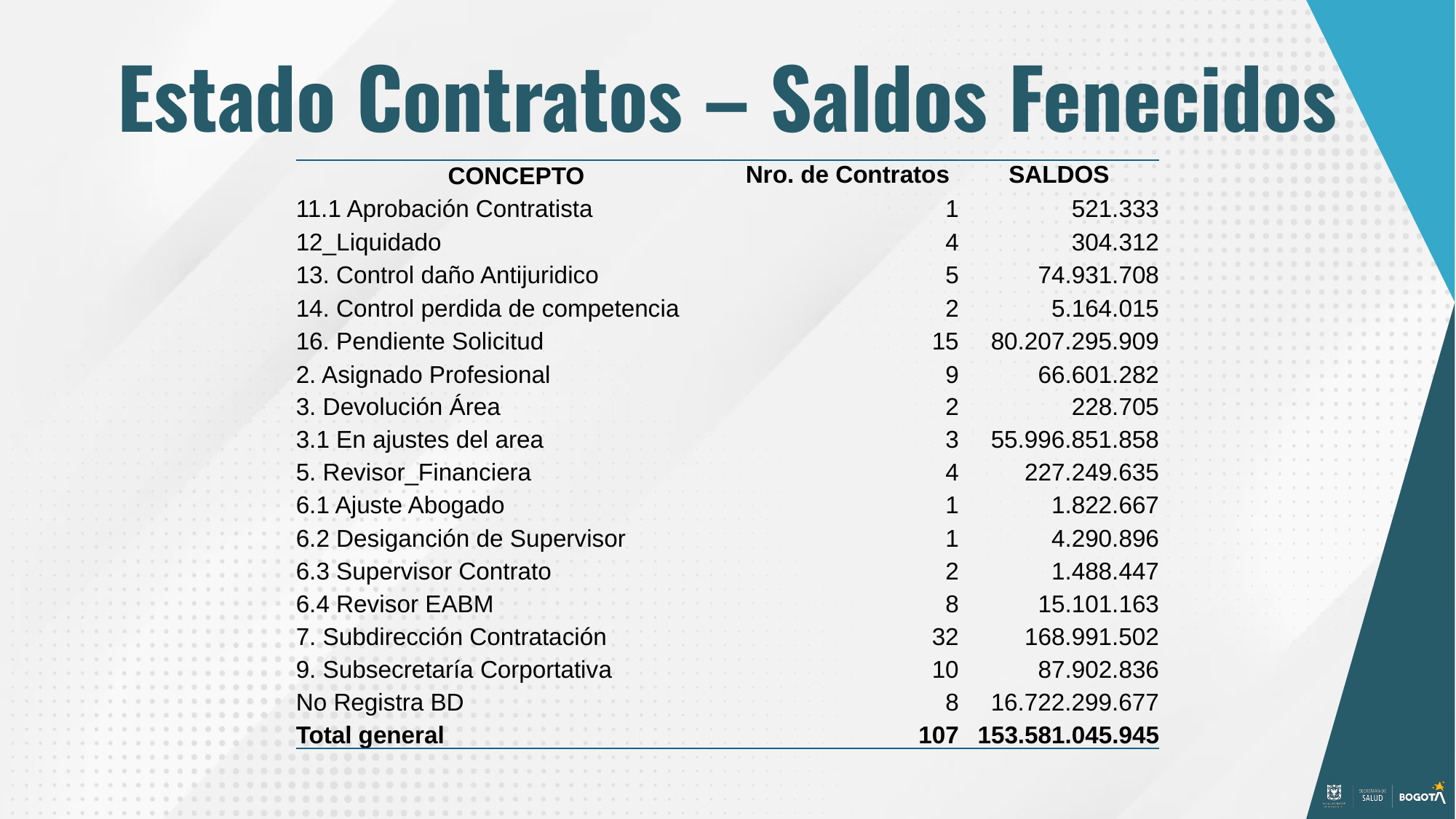

Estado Contratos – Saldos Fenecidos
| CONCEPTO | Nro. de Contratos | SALDOS |
| --- | --- | --- |
| 11.1 Aprobación Contratista | 1 | 521.333 |
| 12\_Liquidado | 4 | 304.312 |
| 13. Control daño Antijuridico | 5 | 74.931.708 |
| 14. Control perdida de competencia | 2 | 5.164.015 |
| 16. Pendiente Solicitud | 15 | 80.207.295.909 |
| 2. Asignado Profesional | 9 | 66.601.282 |
| 3. Devolución Área | 2 | 228.705 |
| 3.1 En ajustes del area | 3 | 55.996.851.858 |
| 5. Revisor\_Financiera | 4 | 227.249.635 |
| 6.1 Ajuste Abogado | 1 | 1.822.667 |
| 6.2 Desiganción de Supervisor | 1 | 4.290.896 |
| 6.3 Supervisor Contrato | 2 | 1.488.447 |
| 6.4 Revisor EABM | 8 | 15.101.163 |
| 7. Subdirección Contratación | 32 | 168.991.502 |
| 9. Subsecretaría Corportativa | 10 | 87.902.836 |
| No Registra BD | 8 | 16.722.299.677 |
| Total general | 107 | 153.581.045.945 |